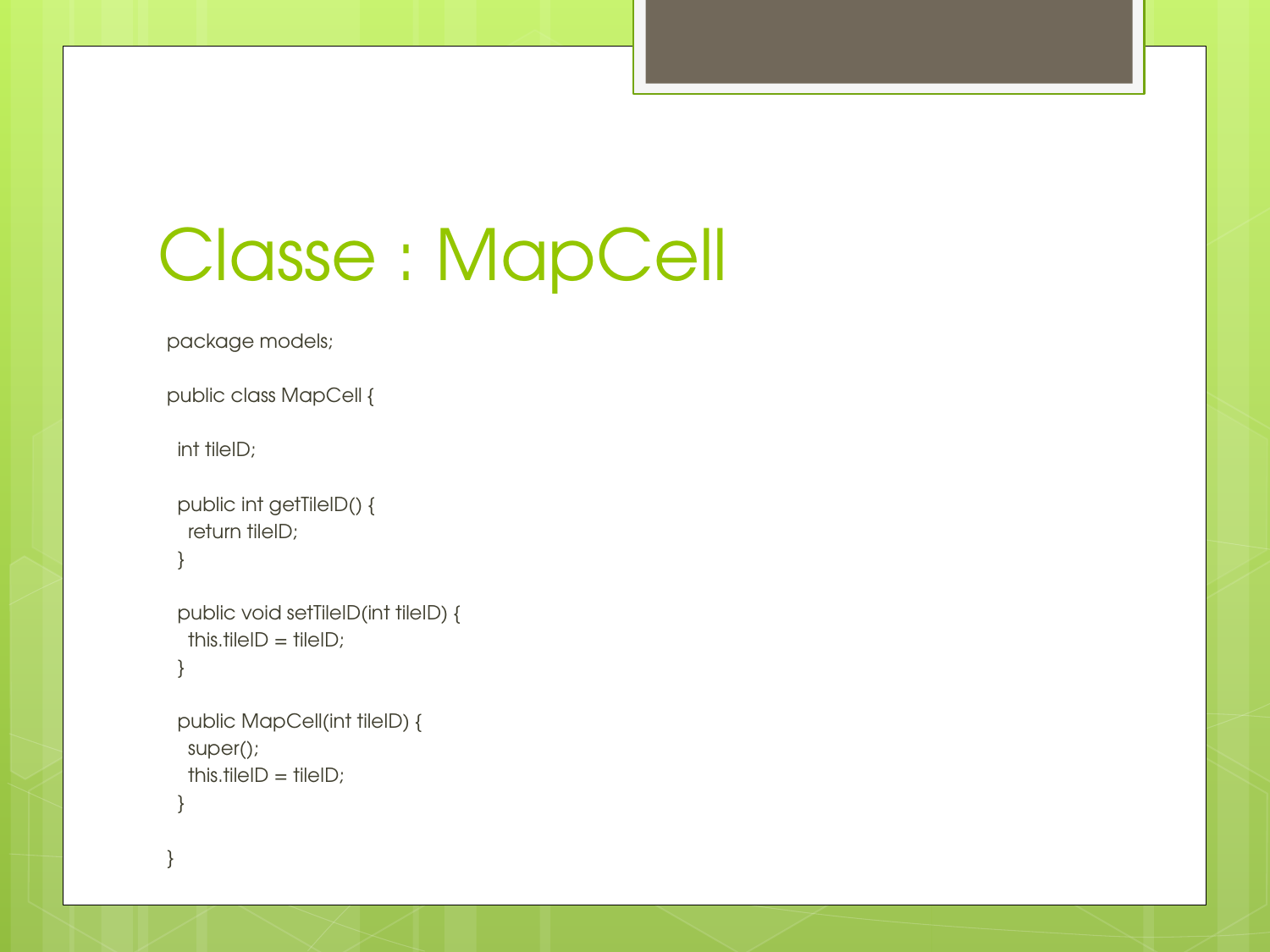

# Classe : MapCell
package models;

public class MapCell {

  int tileID;

  public int getTileID() {
    return tileID;
  }

  public void setTileID(int tileID) {
    this.tileID = tileID;
  }

  public MapCell(int tileID) {
    super();
    this.tileID = tileID;
  }

}